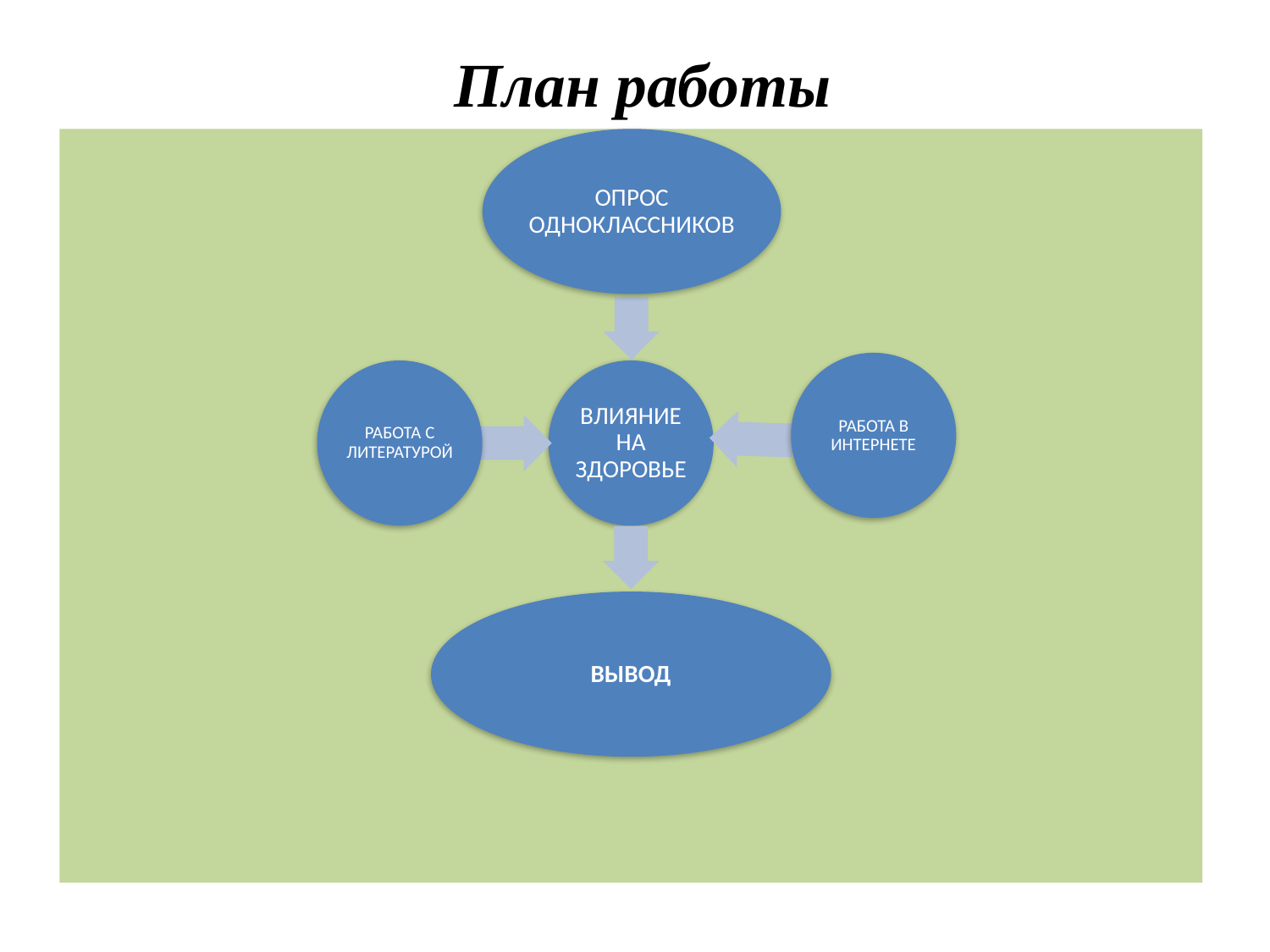

# План работы
ВЛИЯНИЕ НА ЗДОРОВЬЕ

ОПРОС ОДНОКЛАССНИКОВ

РАБОТА В ИНТЕРНЕТЕ

ВЫВОД

РАБОТА С ЛИТЕРАТУРОЙ